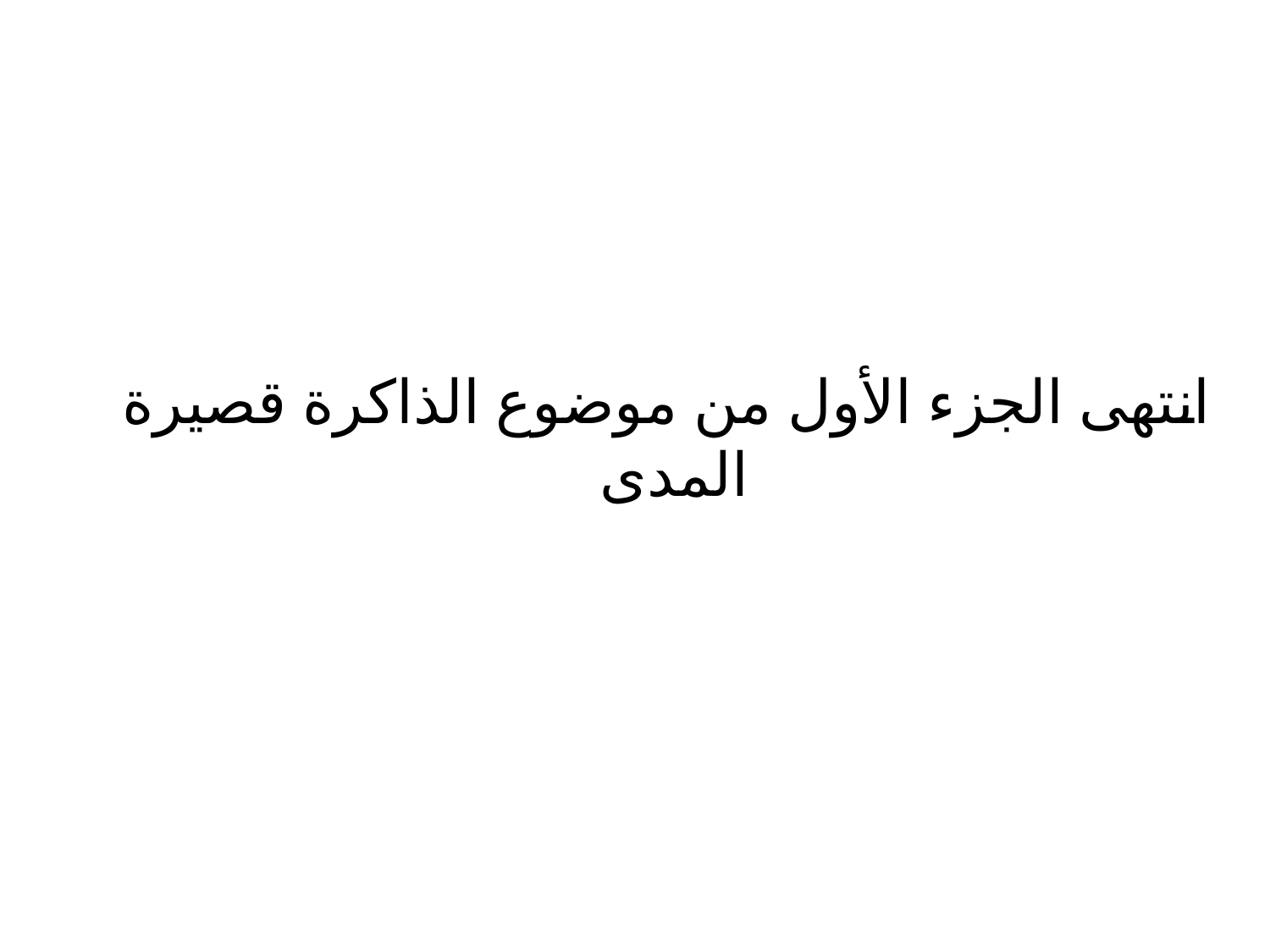

# انتهى الجزء الأول من موضوع الذاكرة قصيرة المدى